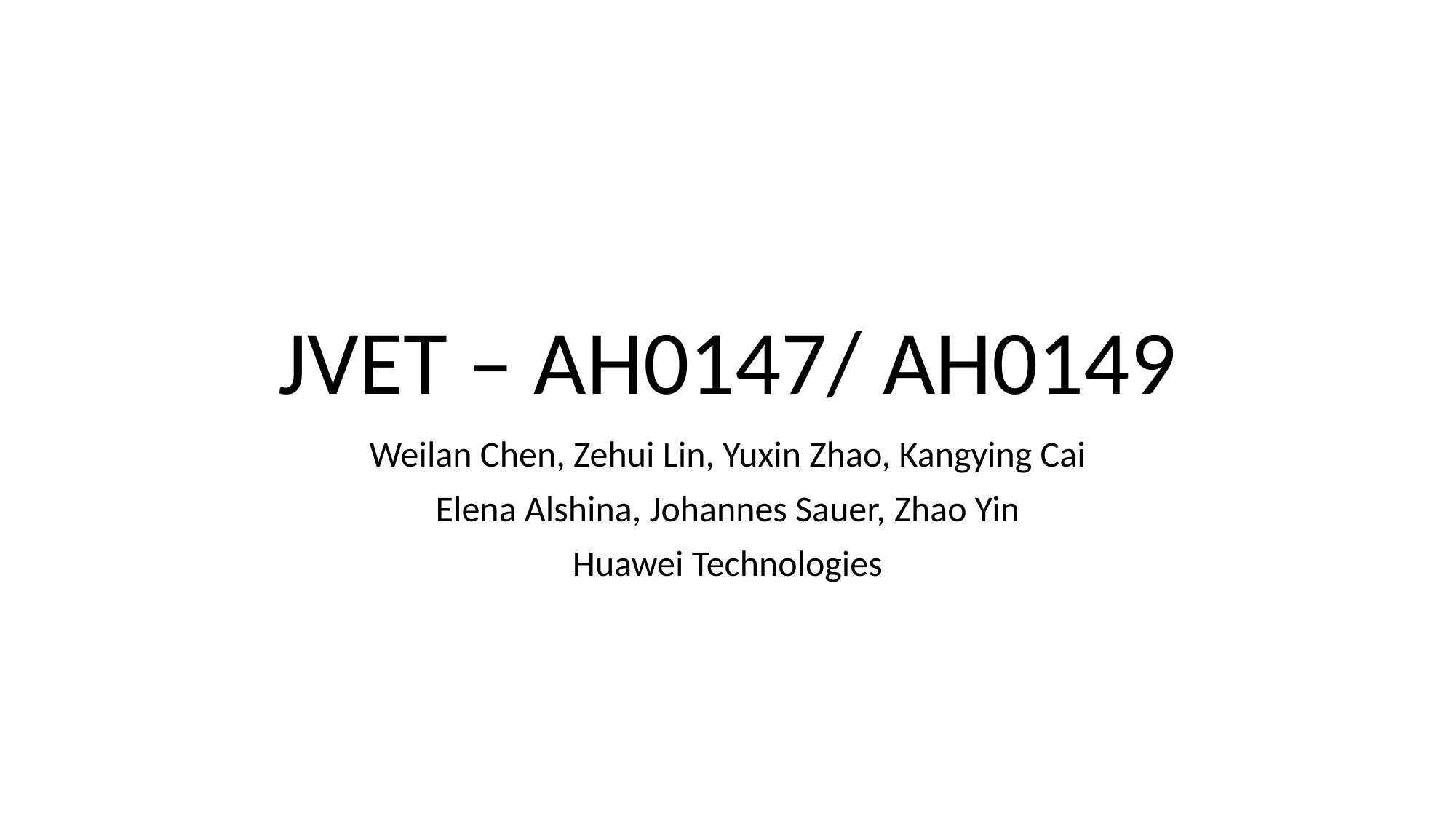

# JVET – AH0147/ AH0149
Weilan Chen, Zehui Lin, Yuxin Zhao, Kangying Cai
Elena Alshina, Johannes Sauer, Zhao Yin
Huawei Technologies